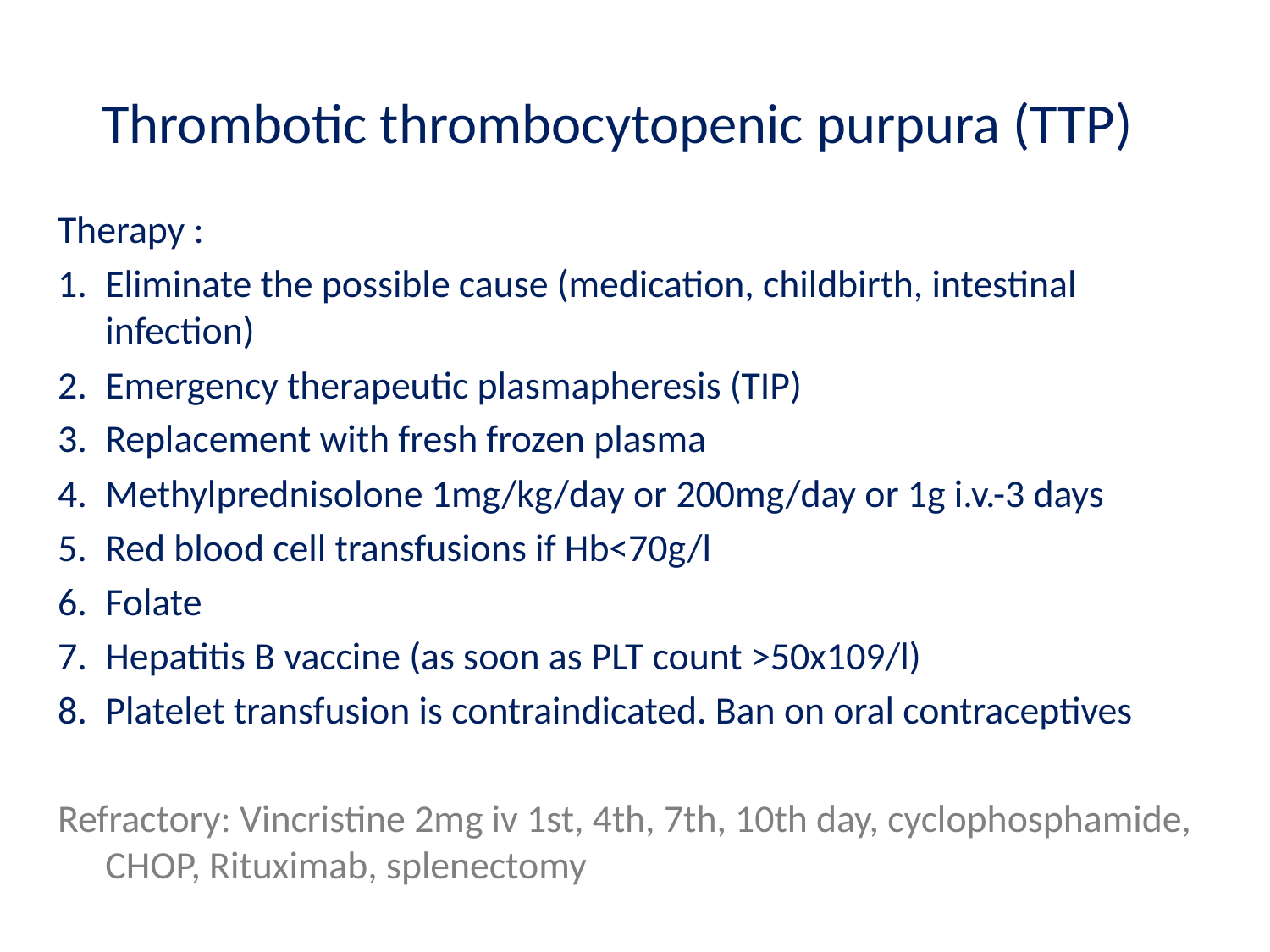

# Thrombotic thrombocytopenic purpura (TTP)
Therapy :
Eliminate the possible cause (medication, childbirth, intestinal infection)
Emergency therapeutic plasmapheresis (TIP)
Replacement with fresh frozen plasma
Methylprednisolone 1mg/kg/day or 200mg/day or 1g i.v.-3 days
Red blood cell transfusions if Hb<70g/l
Folate
Hepatitis B vaccine (as soon as PLT count >50x109/l)
Platelet transfusion is contraindicated. Ban on oral contraceptives

Refractory: Vincristine 2mg iv 1st, 4th, 7th, 10th day, cyclophosphamide, CHOP, Rituximab, splenectomy